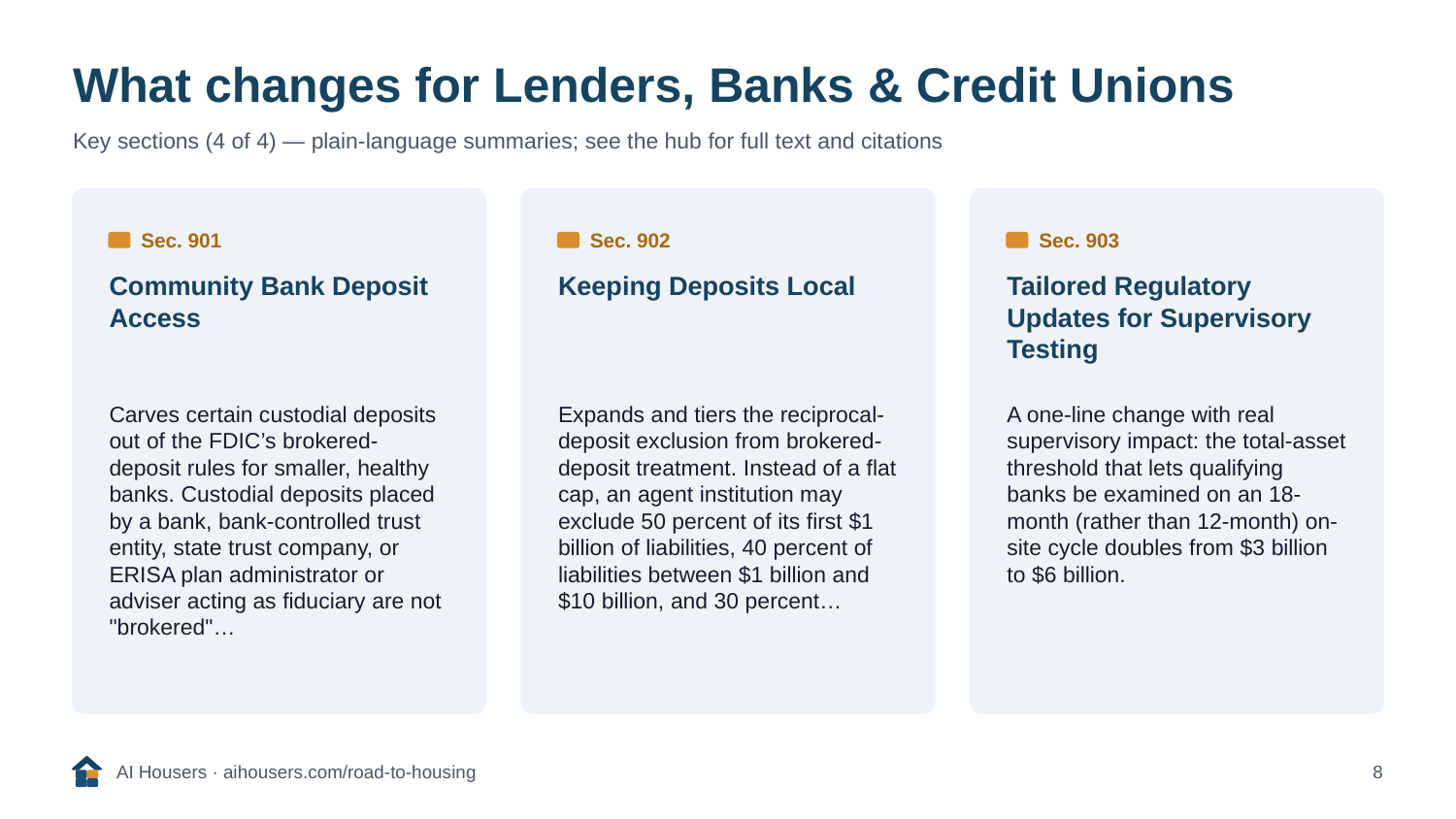

What changes for Lenders, Banks & Credit Unions
Key sections (4 of 4) — plain-language summaries; see the hub for full text and citations

Sec. 901
Sec. 902
Sec. 903

Community Bank Deposit Access
Keeping Deposits Local
Tailored Regulatory Updates for Supervisory Testing
Carves certain custodial deposits out of the FDIC’s brokered-deposit rules for smaller, healthy banks. Custodial deposits placed by a bank, bank-controlled trust entity, state trust company, or ERISA plan administrator or adviser acting as fiduciary are not "brokered"…
Expands and tiers the reciprocal-deposit exclusion from brokered-deposit treatment. Instead of a flat cap, an agent institution may exclude 50 percent of its first $1 billion of liabilities, 40 percent of liabilities between $1 billion and $10 billion, and 30 percent…
A one-line change with real supervisory impact: the total-asset threshold that lets qualifying banks be examined on an 18-month (rather than 12-month) on-site cycle doubles from $3 billion to $6 billion.
AI Housers · aihousers.com/road-to-housing
8